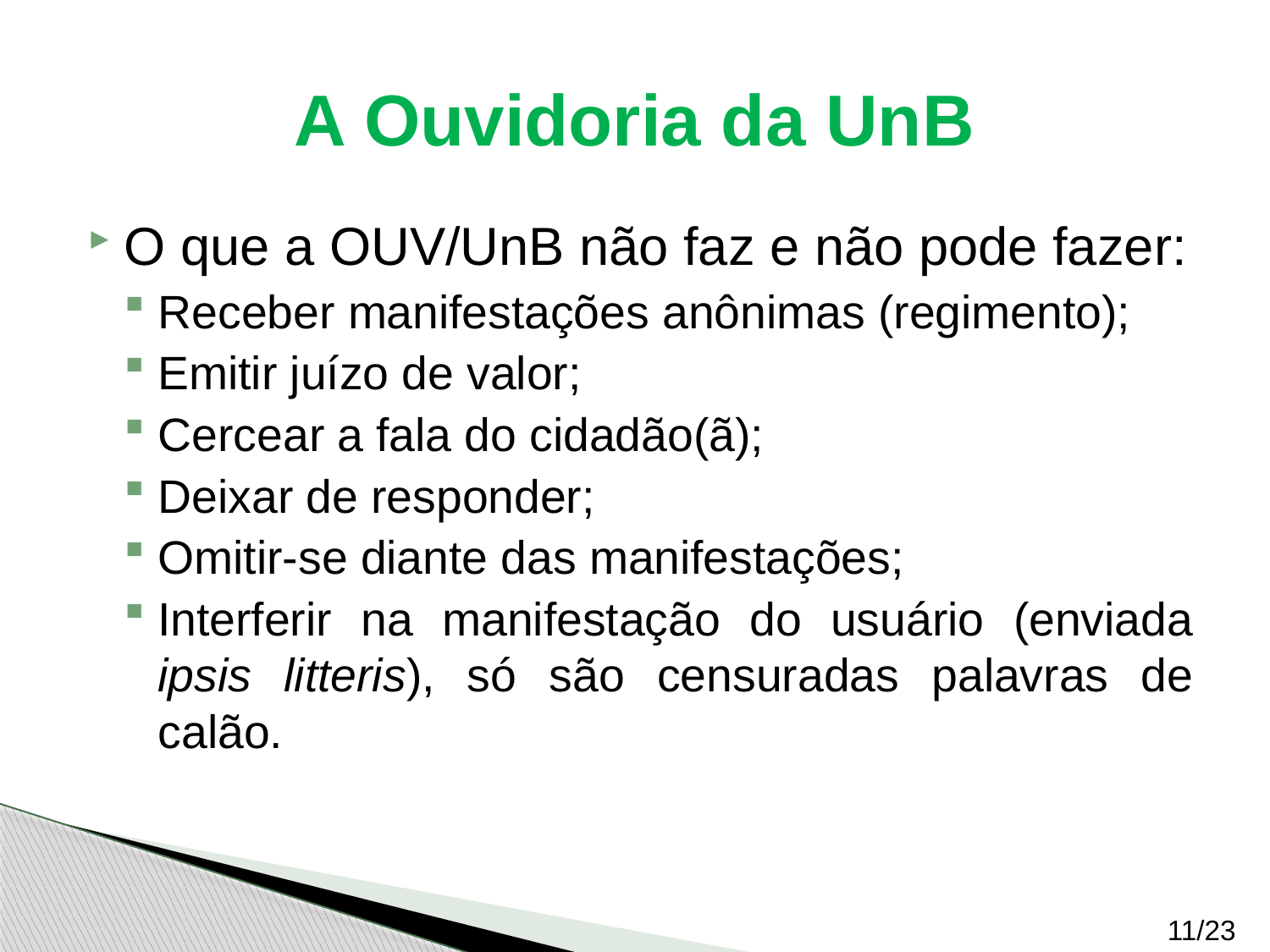

# A Ouvidoria da UnB
O que a OUV/UnB não faz e não pode fazer:
Receber manifestações anônimas (regimento);
Emitir juízo de valor;
Cercear a fala do cidadão(ã);
Deixar de responder;
Omitir-se diante das manifestações;
Interferir na manifestação do usuário (enviada ipsis litteris), só são censuradas palavras de calão.

11/23